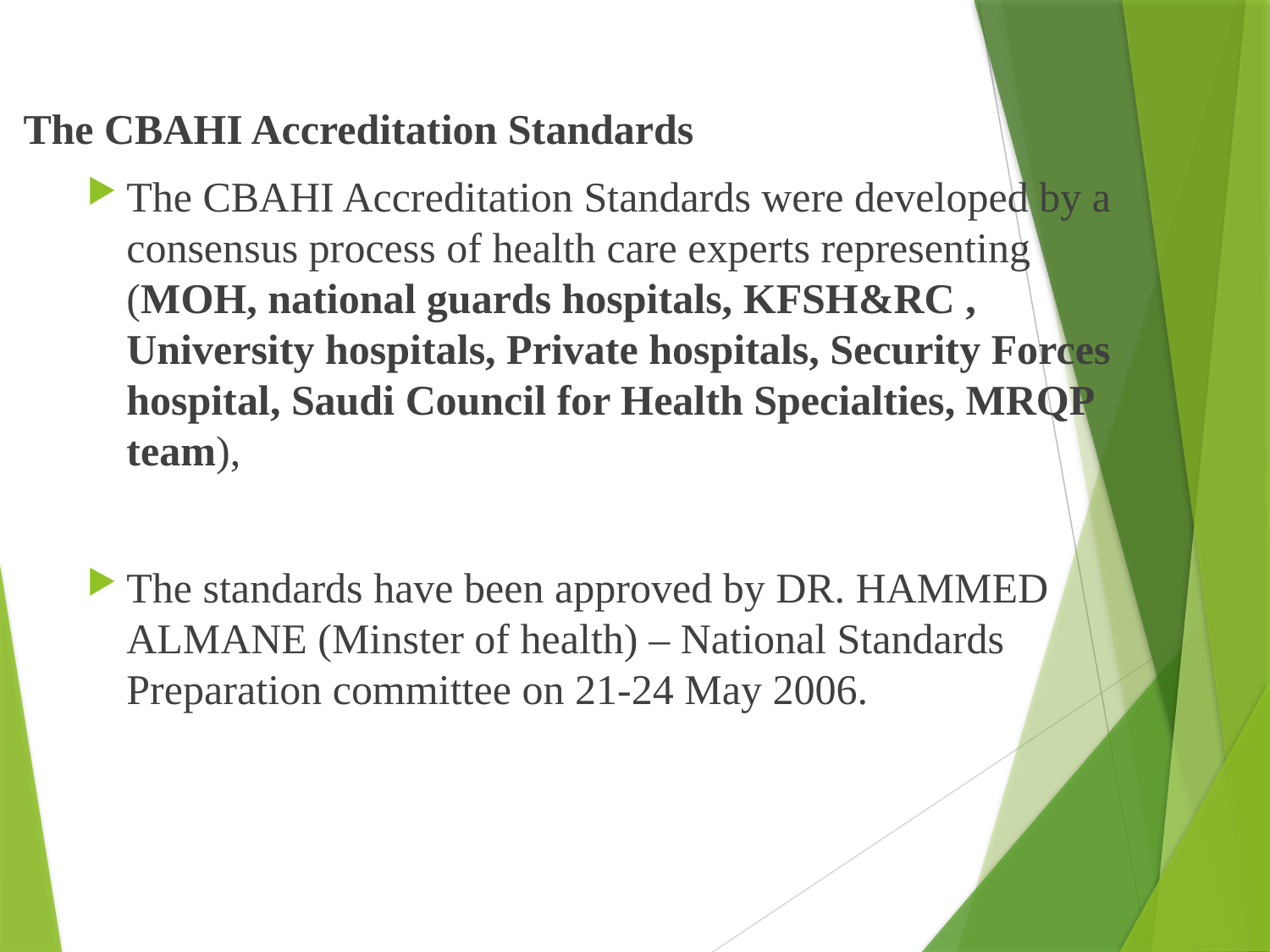

The CBAHI Accreditation Standards
The CBAHI Accreditation Standards were developed by a consensus process of health care experts representing (MOH, national guards hospitals, KFSH&RC , University hospitals, Private hospitals, Security Forces hospital, Saudi Council for Health Specialties, MRQP team),

The standards have been approved by DR. HAMMED ALMANE (Minster of health) – National Standards Preparation committee on 21-24 May 2006.